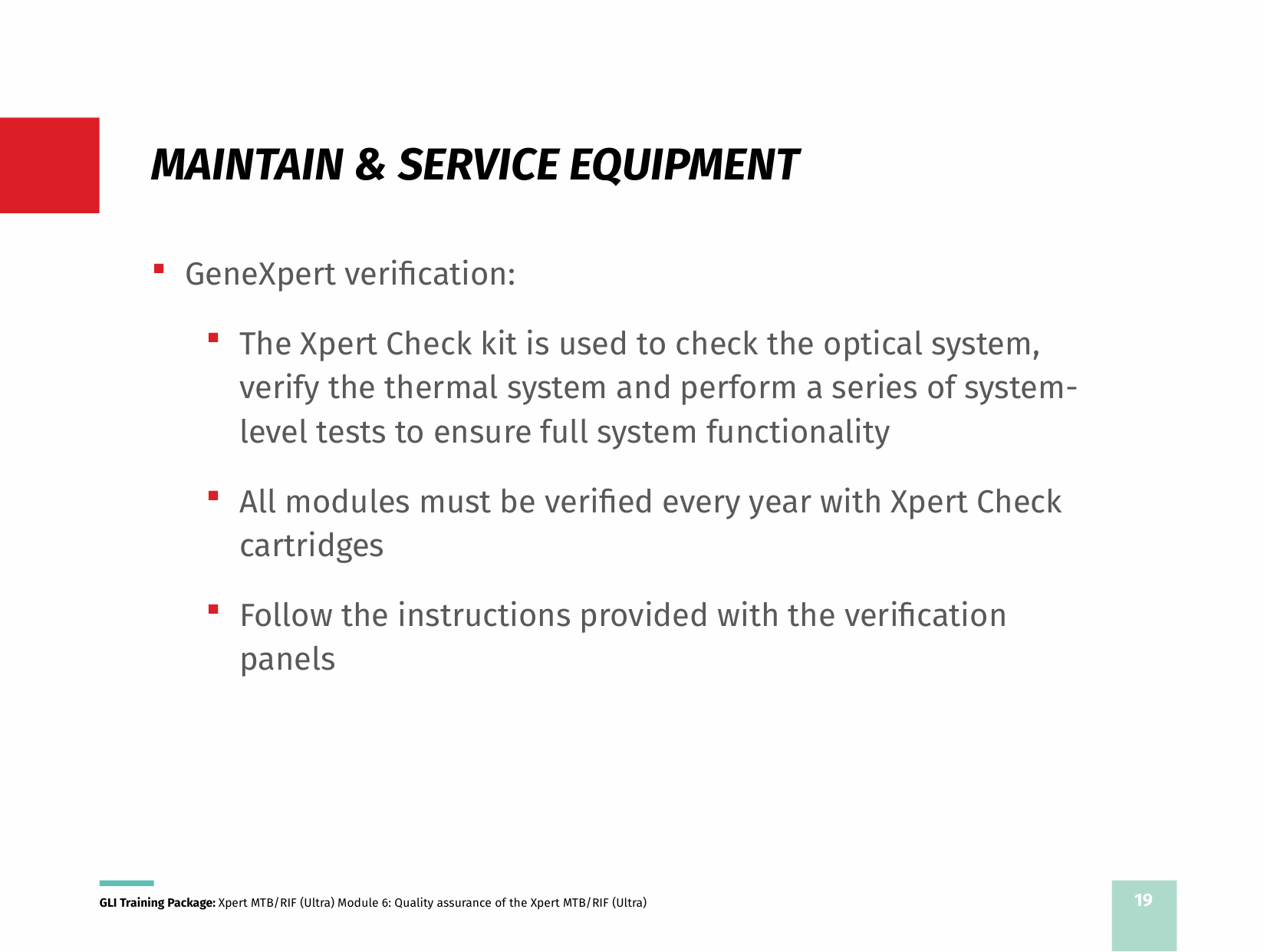

# MAINTAIN & SERVICE EQUIPMENT
GeneXpert verification:
The Xpert Check kit is used to check the optical system, verify the thermal system and perform a series of system-level tests to ensure full system functionality
All modules must be verified every year with Xpert Check cartridges
Follow the instructions provided with the verification panels